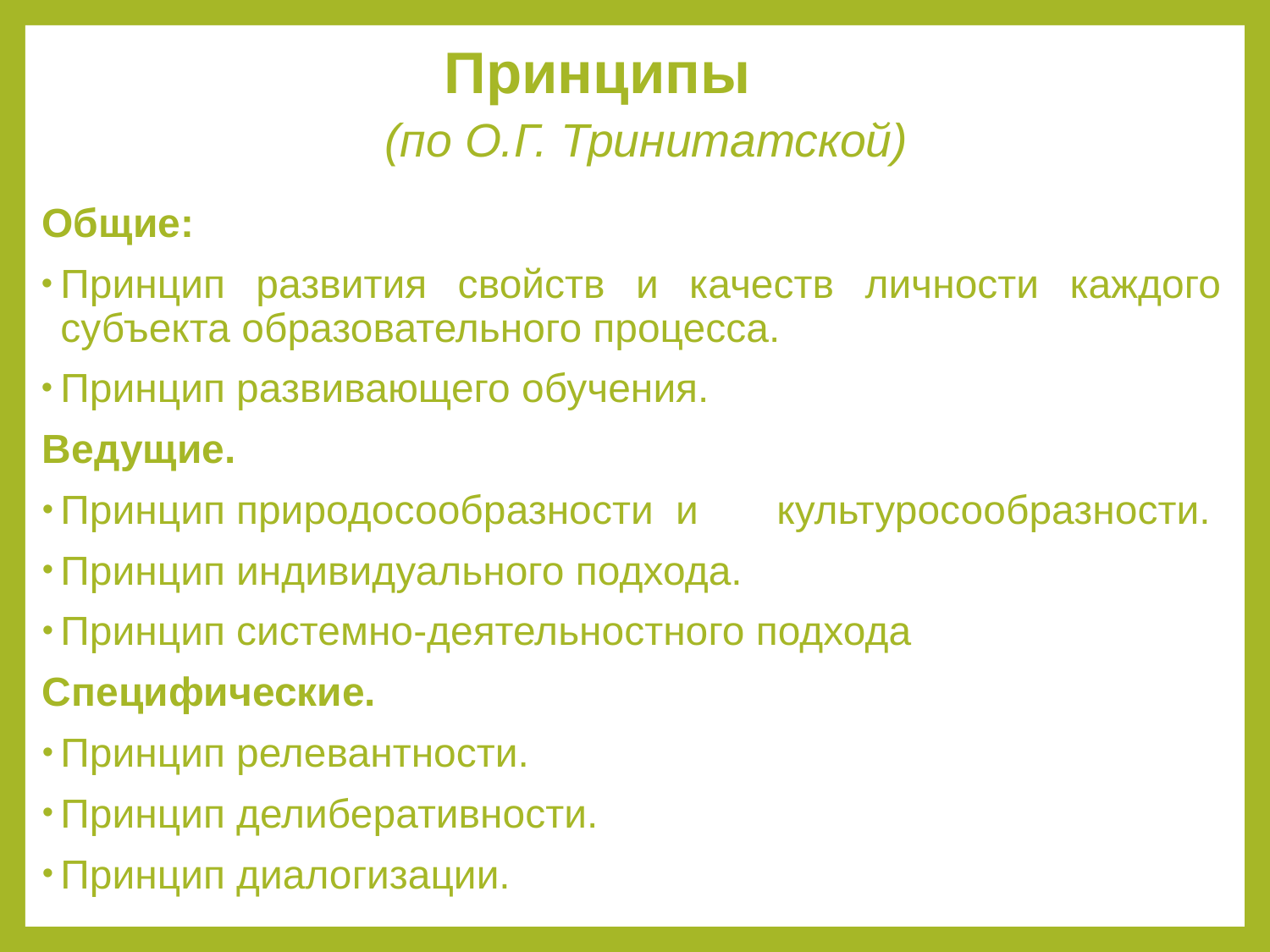

# Принципы (по О.Г. Тринитатской)
Общие:
Принцип развития свойств и качеств личности каждого субъекта образовательного процесса.
Принцип развивающего обучения.
Ведущие.
Принцип природосообразности  и       культуросообразности.
Принцип индивидуального подхода.
Принцип системно-деятельностного подхода
Специфические.
Принцип релевантности.
Принцип делиберативности.
Принцип диалогизации.